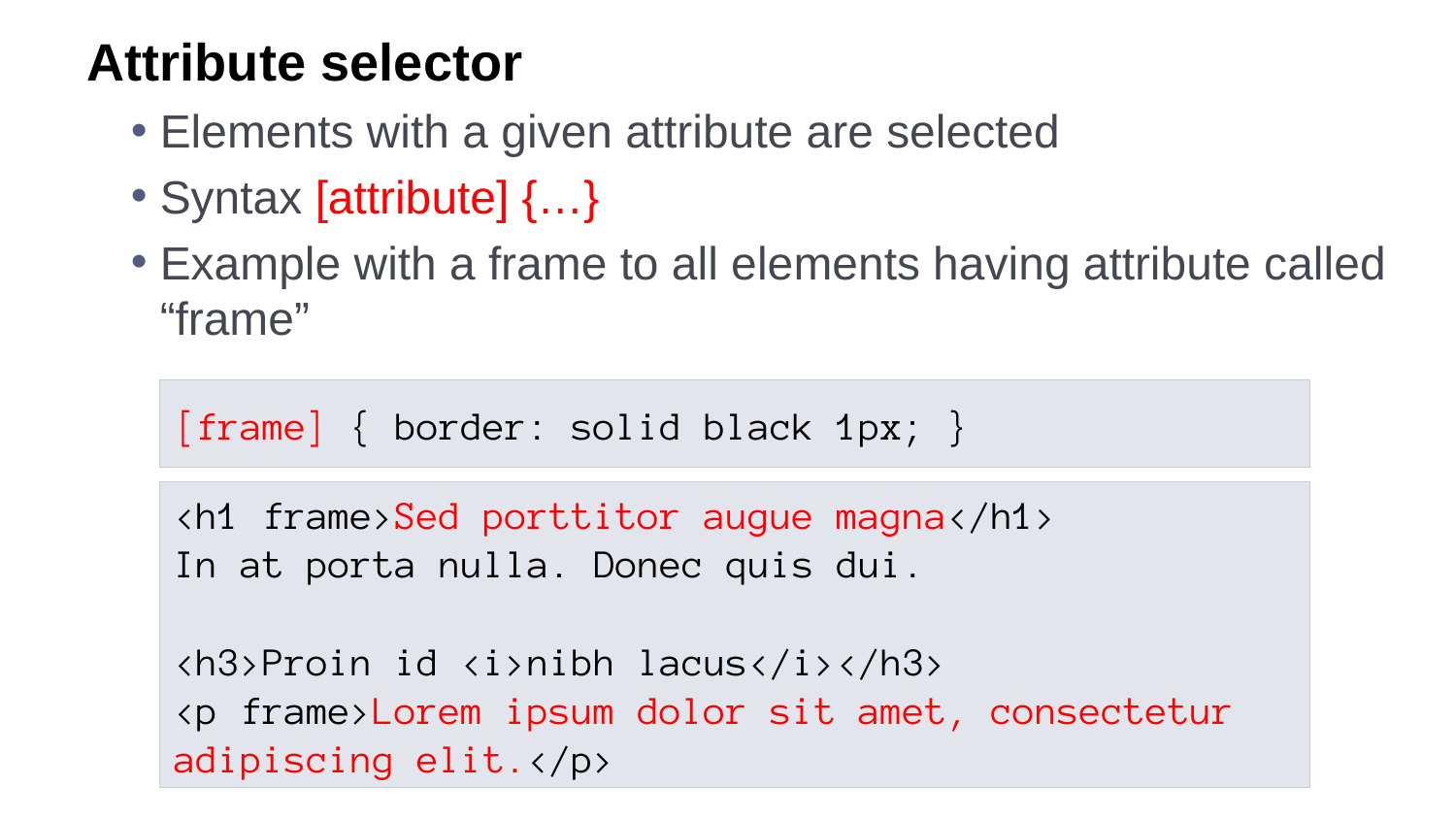

Attribute selector
Elements with a given attribute are selected
Syntax [attribute] {…}
Example with a frame to all elements having attribute called “frame”
[frame] { border: solid black 1px; }
<h1 frame>Sed porttitor augue magna</h1>
In at porta nulla. Donec quis dui.

<h3>Proin id <i>nibh lacus</i></h3>
<p frame>Lorem ipsum dolor sit amet, consectetur
adipiscing elit.</p>